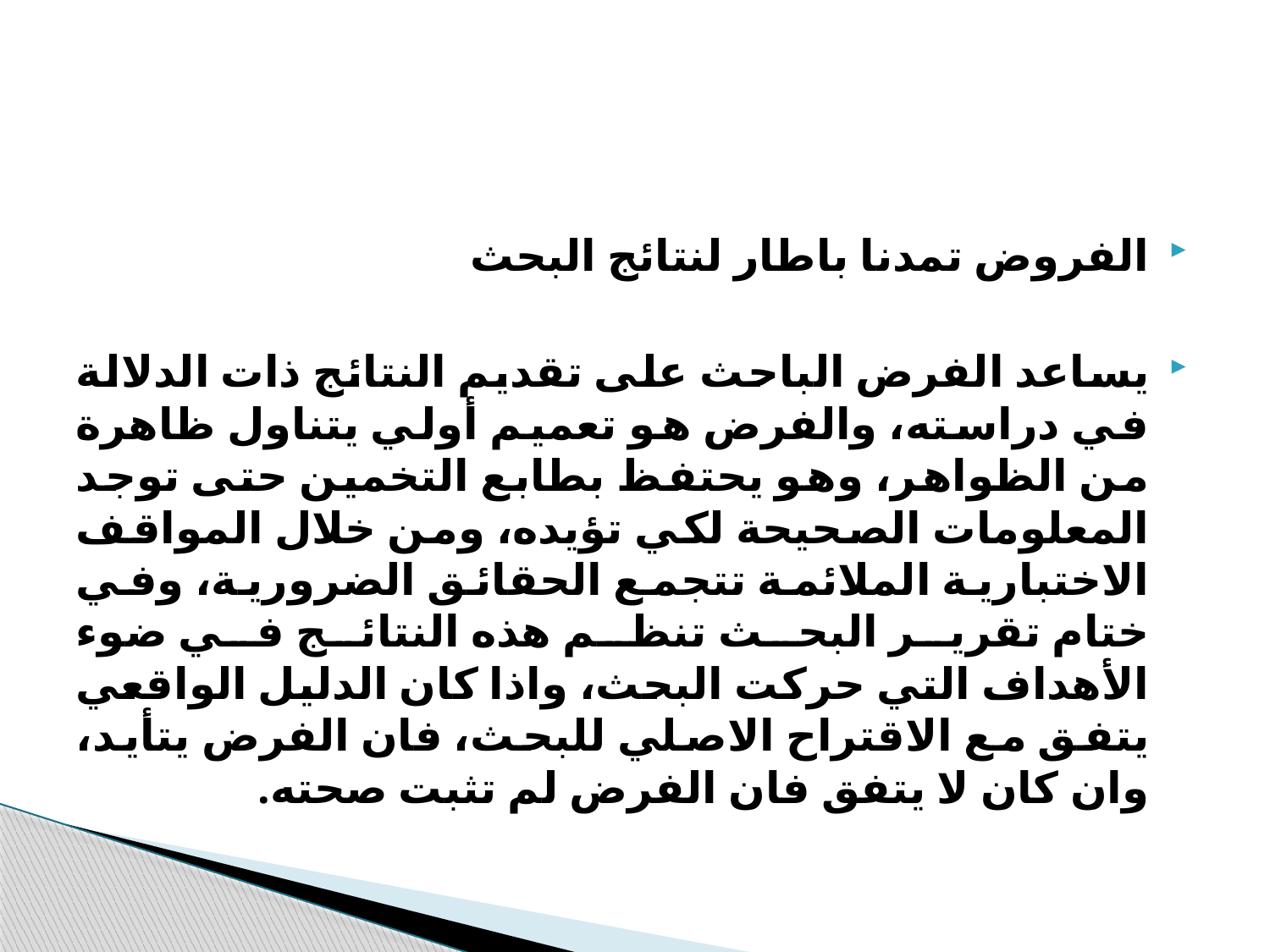

#
الفروض تمدنا باطار لنتائج البحث

يساعد الفرض الباحث على تقديم النتائج ذات الدلالة في دراسته، والفرض هو تعميم أولي يتناول ظاهرة من الظواهر، وهو يحتفظ بطابع التخمين حتى توجد المعلومات الصحيحة لكي تؤيده، ومن خلال المواقف الاختبارية الملائمة تتجمع الحقائق الضرورية، وفي ختام تقرير البحث تنظم هذه النتائج في ضوء الأهداف التي حركت البحث، واذا كان الدليل الواقعي يتفق مع الاقتراح الاصلي للبحث، فان الفرض يتأيد، وان كان لا يتفق فان الفرض لم تثبت صحته.